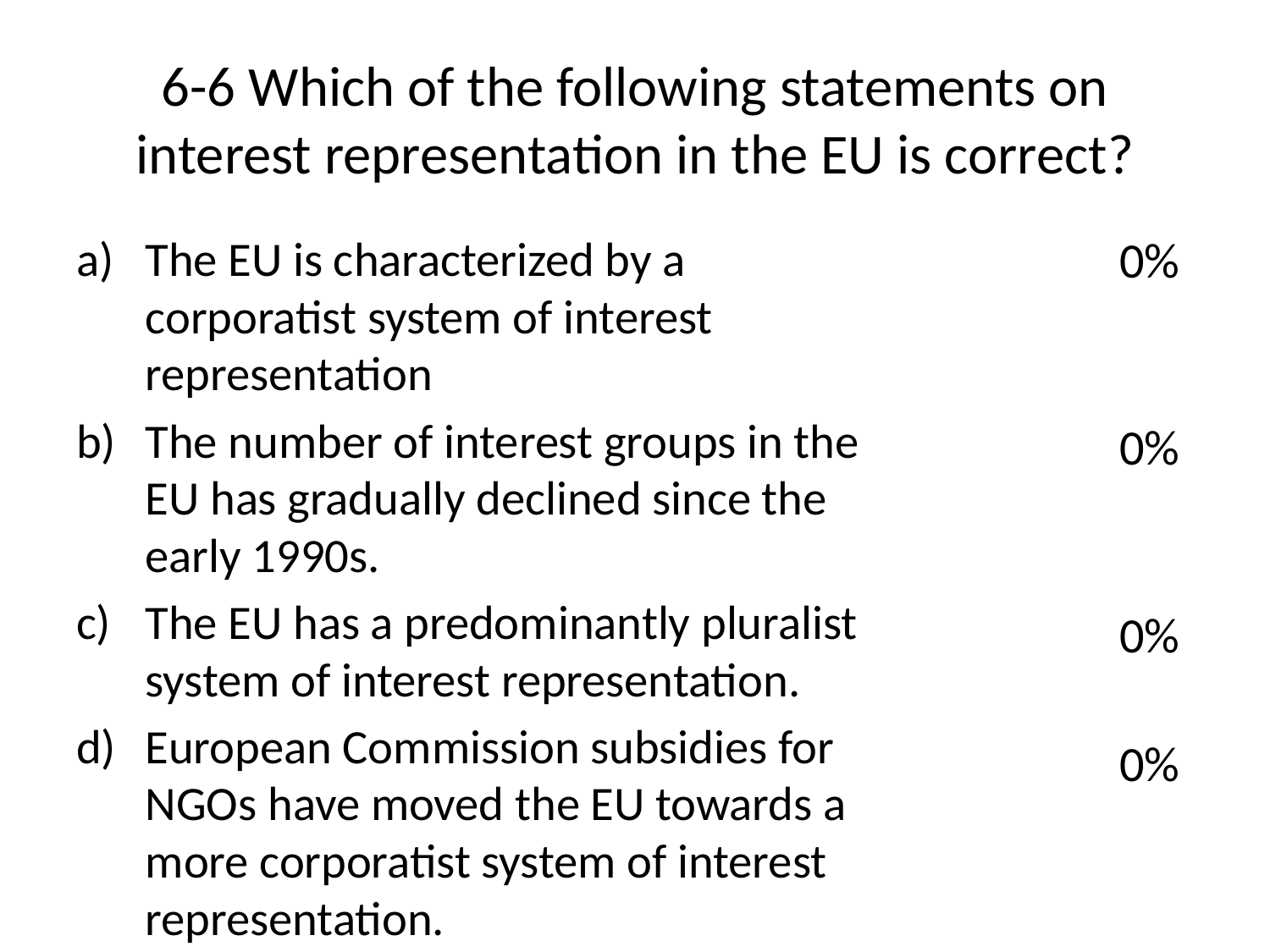

# 6-6 Which of the following statements on interest representation in the EU is correct?
The EU is characterized by a corporatist system of interest representation
The number of interest groups in the EU has gradually declined since the early 1990s.
The EU has a predominantly pluralist system of interest representation.
European Commission subsidies for NGOs have moved the EU towards a more corporatist system of interest representation.
0%
0%
0%
0%